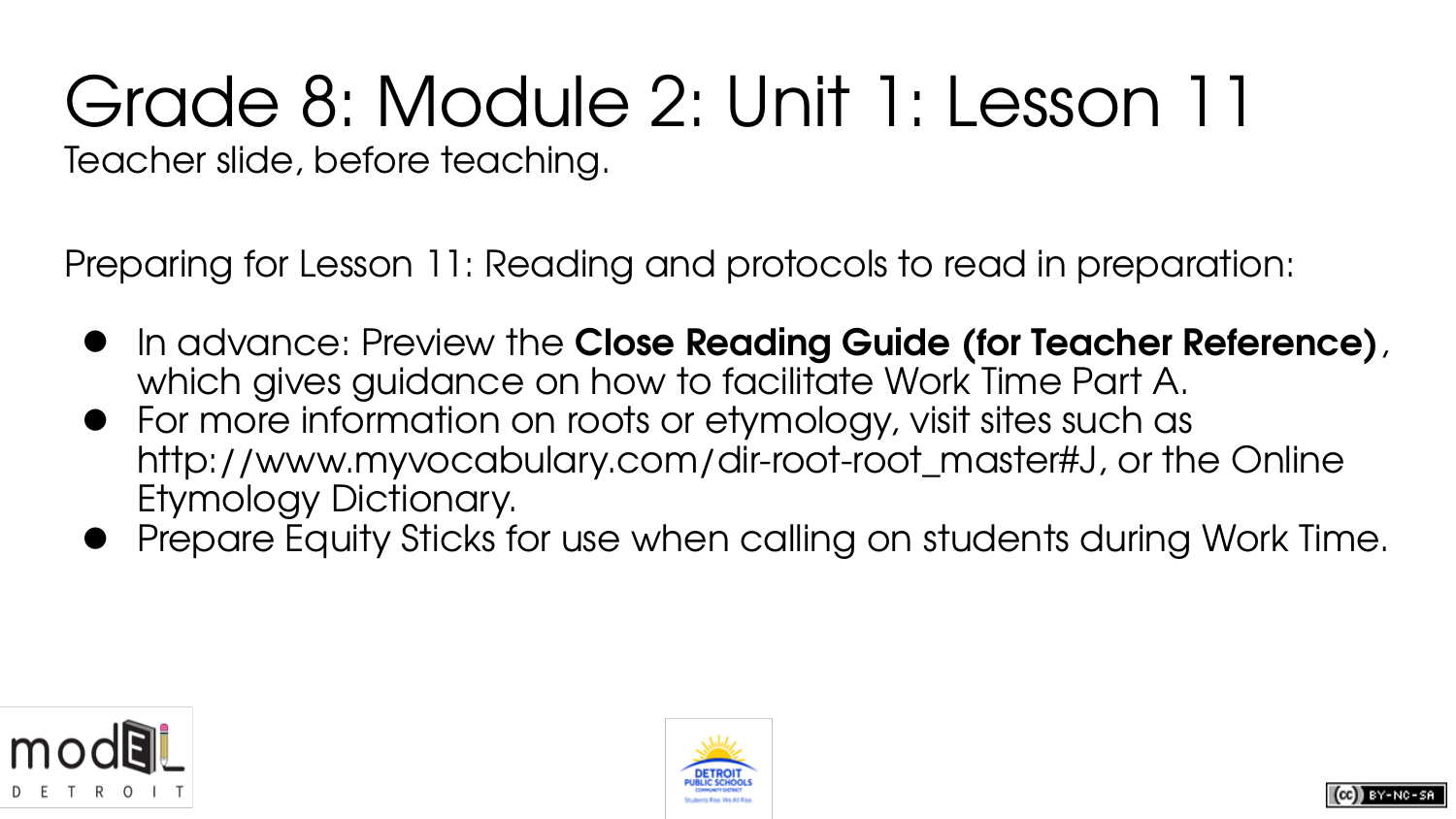

# Grade 8: Module 2: Unit 1: Lesson 11
Teacher slide, before teaching.
Preparing for Lesson 11: Reading and protocols to read in preparation:

In advance: Preview the Close Reading Guide (for Teacher Reference), which gives guidance on how to facilitate Work Time Part A.
For more information on roots or etymology, visit sites such as  http://www.myvocabulary.com/dir-root-root_master#J, or the Online Etymology Dictionary.
Prepare Equity Sticks for use when calling on students during Work Time.